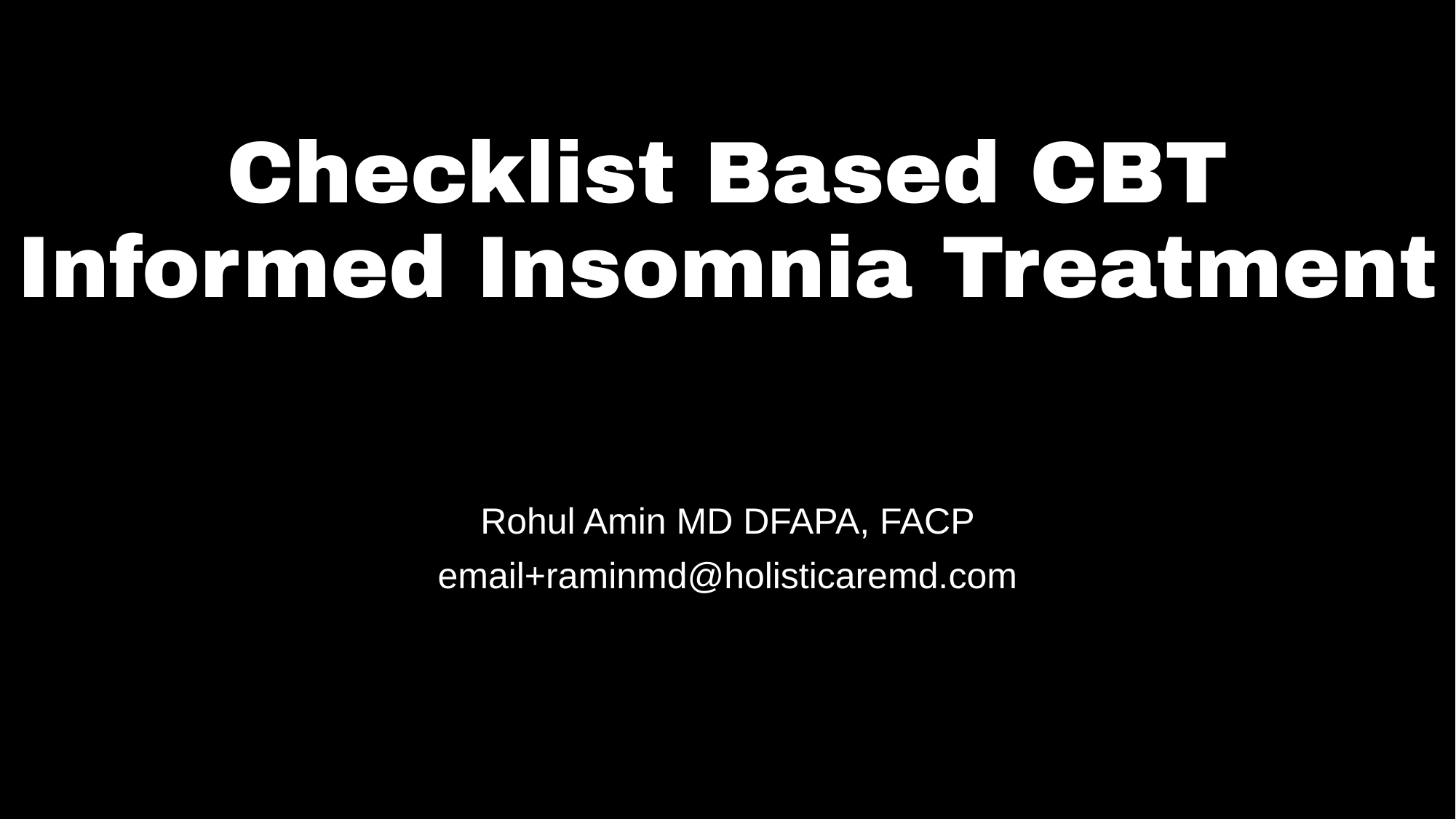

# Checklist Based CBT Informed Insomnia Treatment
Rohul Amin MD DFAPA, FACP
email+raminmd@holisticaremd.com